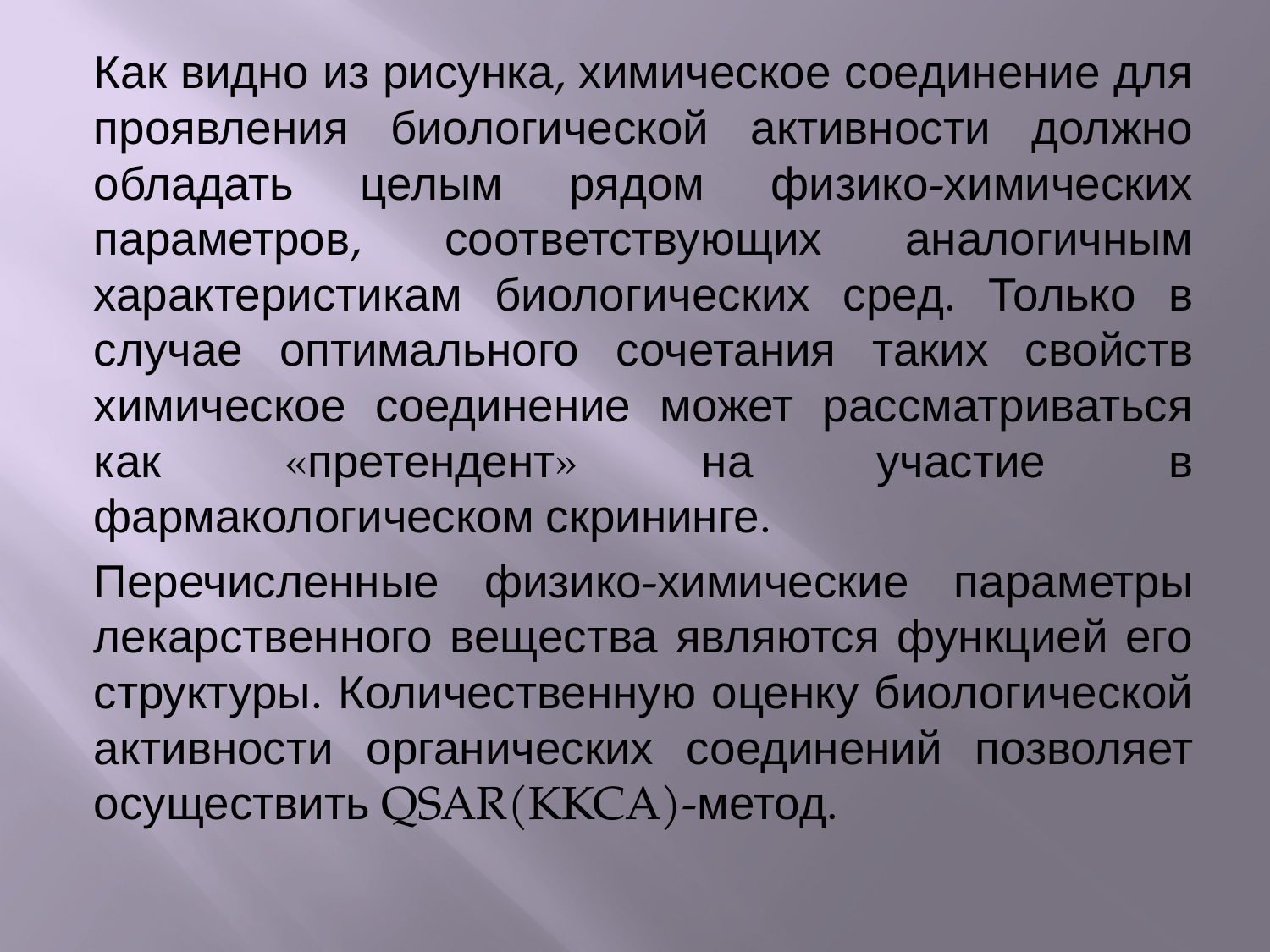

Как видно из рисунка, химическое соединение для проявления биологиче­ской активности должно обладать целым рядом физико-химических парамет­ров, соответствующих аналогичным характеристикам биологических сред. Толь­ко в случае оптимального сочетания таких свойств химическое соединение может рассматриваться как «претендент» на участие в фармакологическом скри­нинге.
Перечисленные физико-химические параметры лекарственного вещества являются функцией его структуры. Количественную оценку биологической активности органических соединений позволяет осуществить QSAR(KKCA)-метод.

#